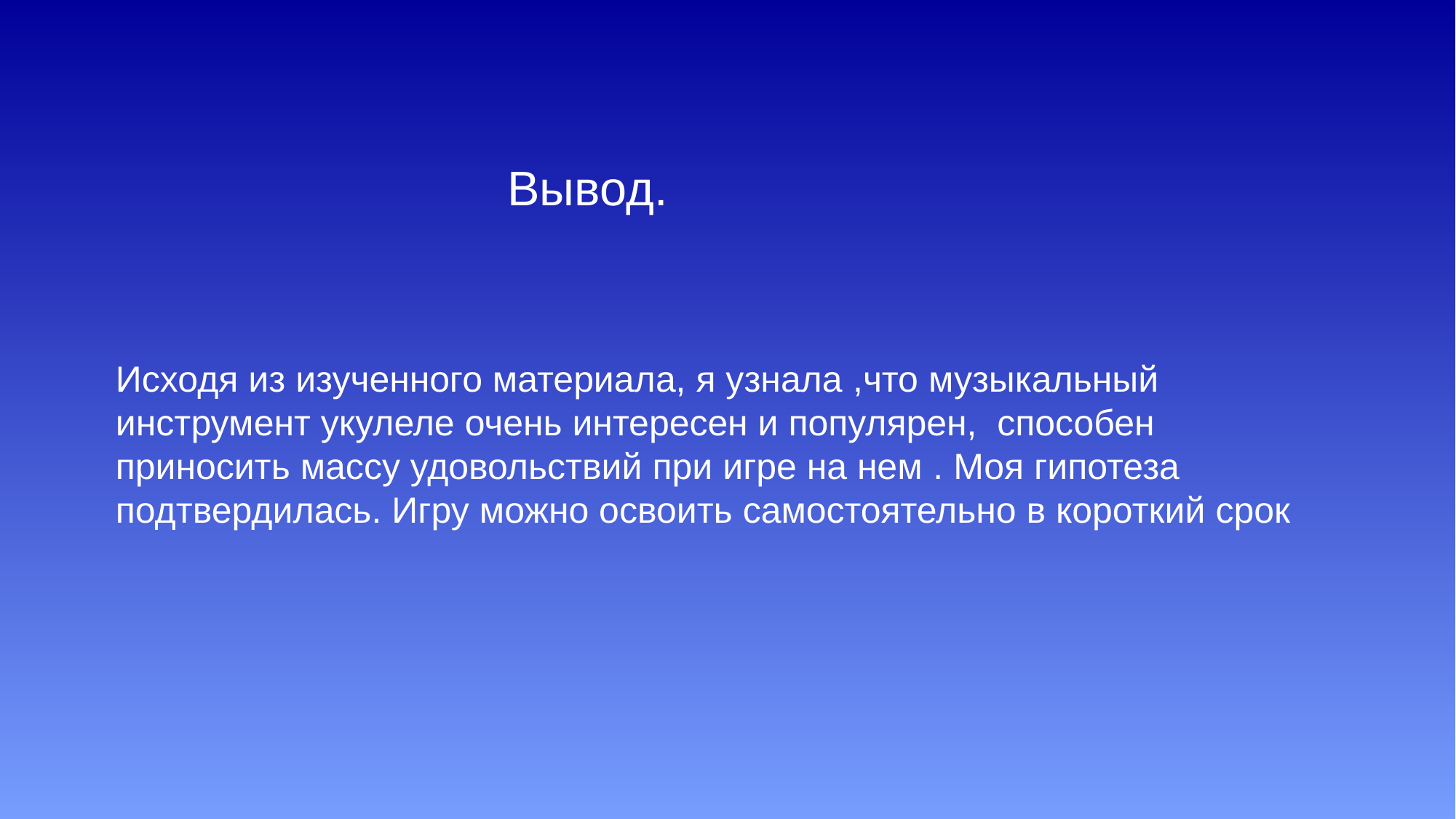

# Вывод.
Исходя из изученного материала, я узнала ,что музыкальный инструмент укулеле очень интересен и популярен,  способен приносить массу удовольствий при игре на нем . Моя гипотеза подтвердилась. Игру можно освоить самостоятельно в короткий срок